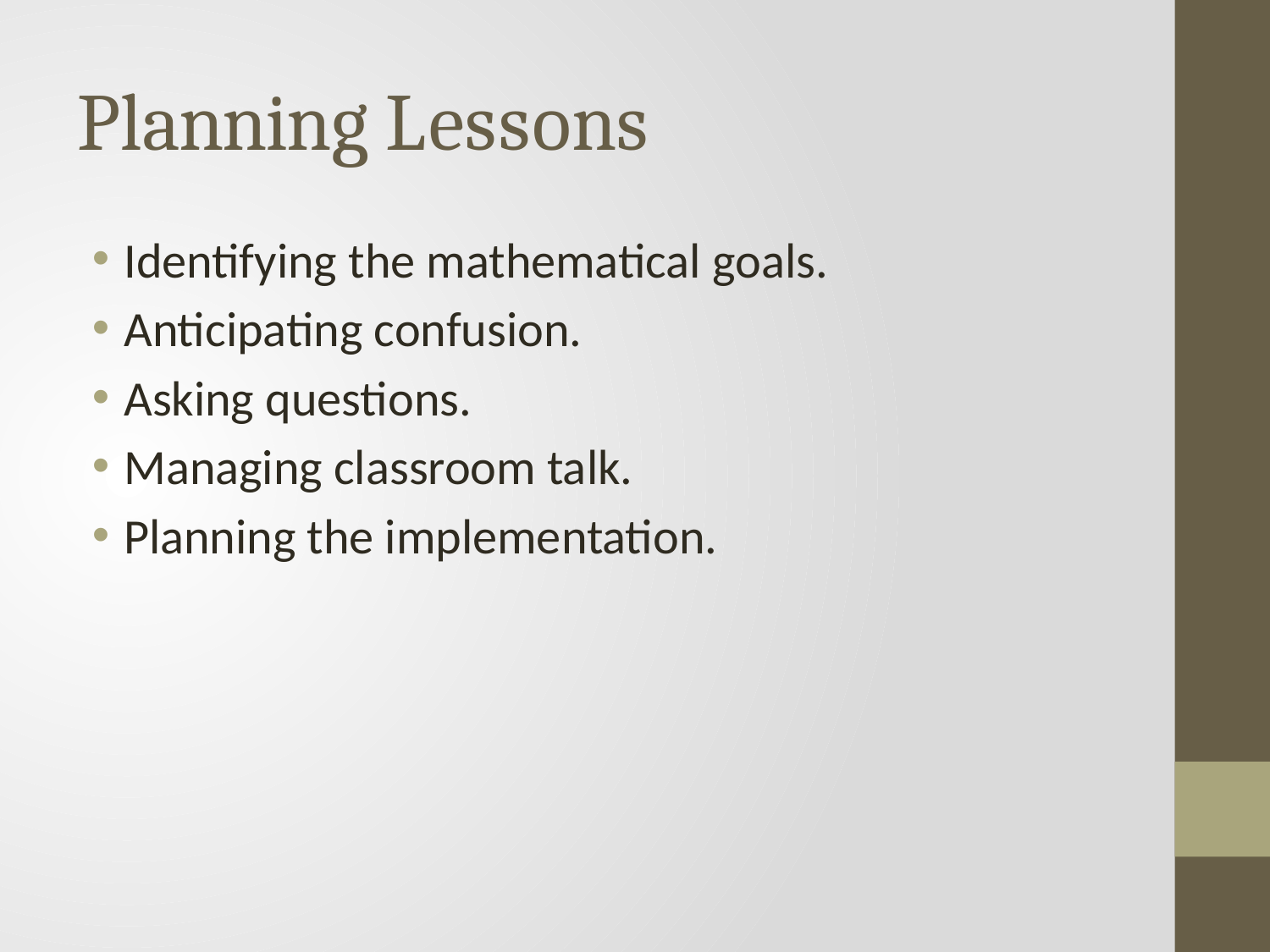

# Planning Lessons
Identifying the mathematical goals.
Anticipating confusion.
Asking questions.
Managing classroom talk.
Planning the implementation.